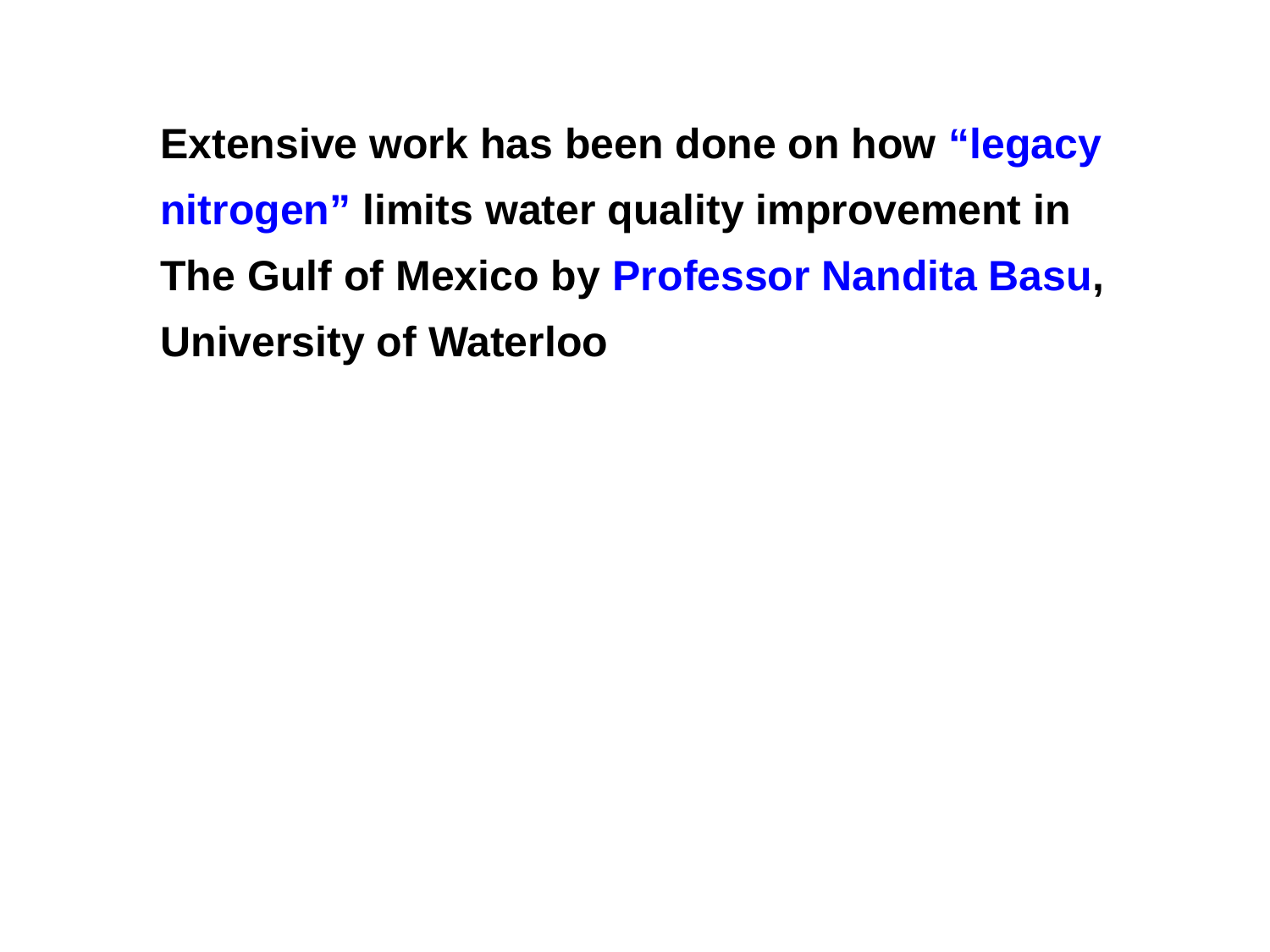

Extensive work has been done on how “legacy nitrogen” limits water quality improvement in The Gulf of Mexico by Professor Nandita Basu, University of Waterloo